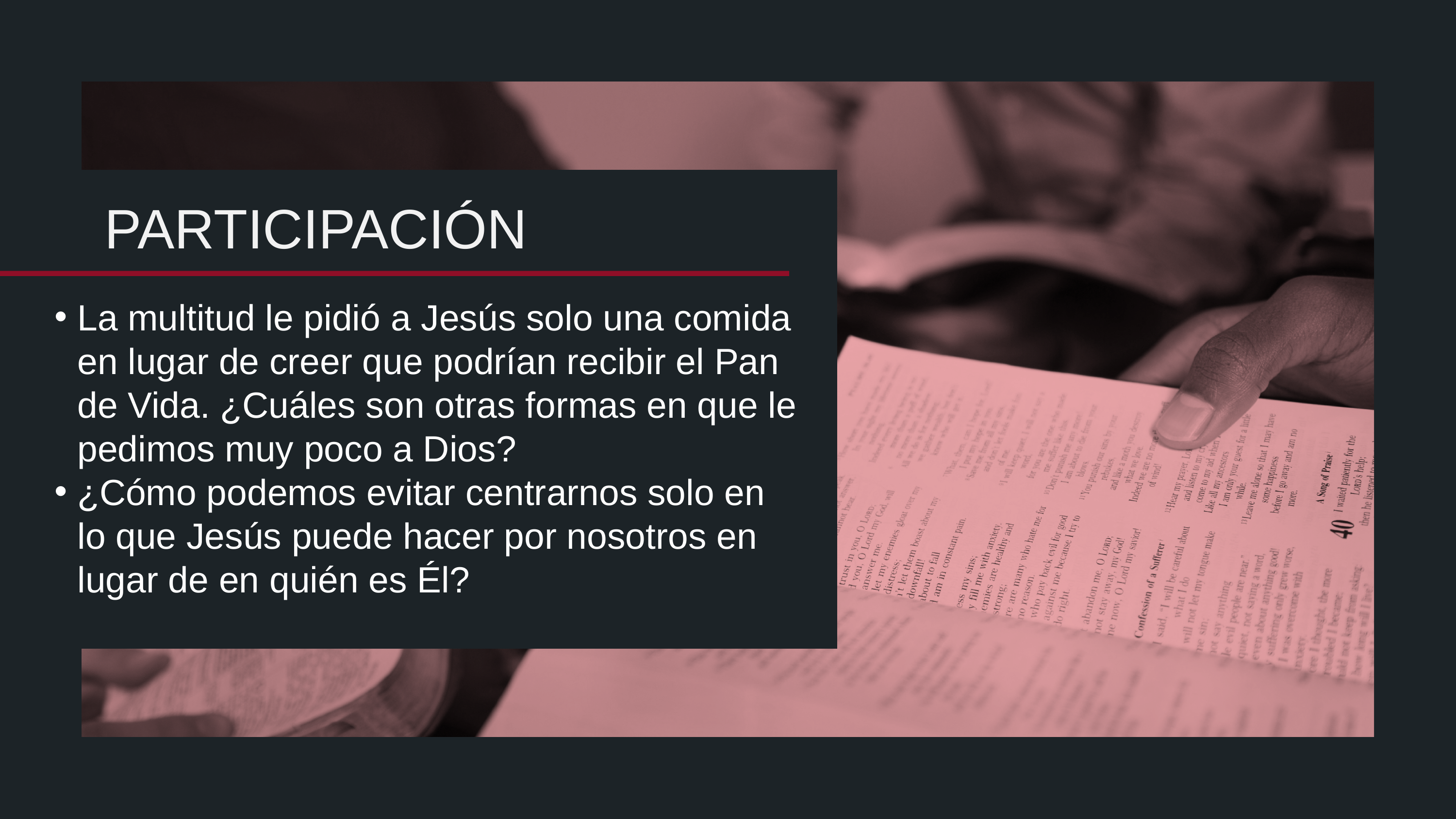

La multitud le pidió a Jesús solo una comida en lugar de creer que podrían recibir el Pan de Vida. ¿Cuáles son otras formas en que le pedimos muy poco a Dios?
¿Cómo podemos evitar centrarnos solo en lo que Jesús puede hacer por nosotros en lugar de en quién es Él?